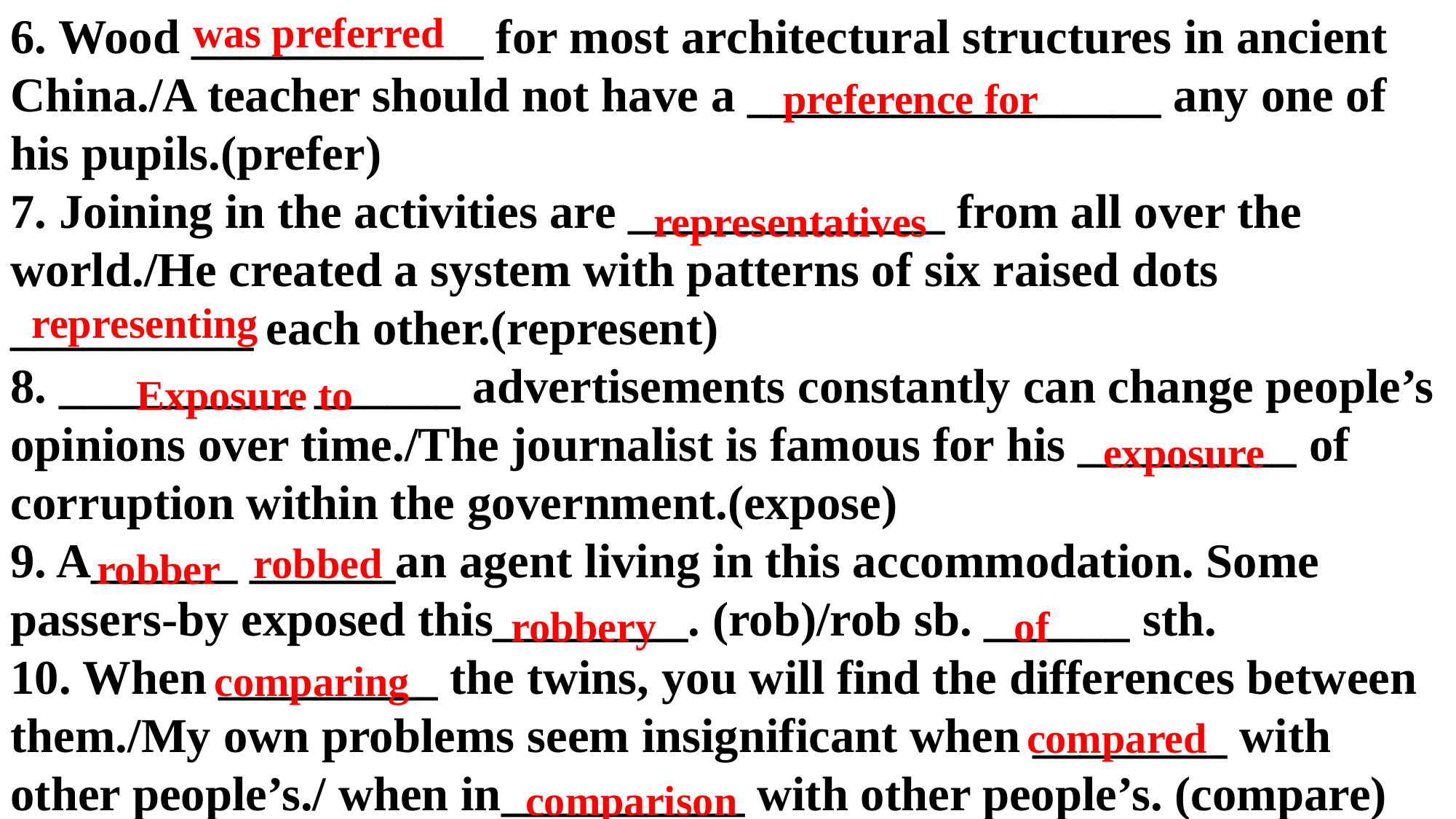

6. Wood ____________ for most architectural structures in ancient China./A teacher should not have a _________________ any one of his pupils.(prefer)
7. Joining in the activities are _____________ from all over the world./He created a system with patterns of six raised dots __________ each other.(represent)
8. __________ ______ advertisements constantly can change people’s opinions over time./The journalist is famous for his _________ of corruption within the government.(expose)
9. A______ ______an agent living in this accommodation. Some passers-by exposed this________. (rob)/rob sb. ______ sth.
10. When _________ the twins, you will find the differences between them./My own problems seem insignificant when ________ with other people’s./ when in__________ with other people’s. (compare)
was preferred
preference for
representatives
  representing
Exposure to
exposure
   robbed
robber
robbery
of
  comparing
compared
comparison